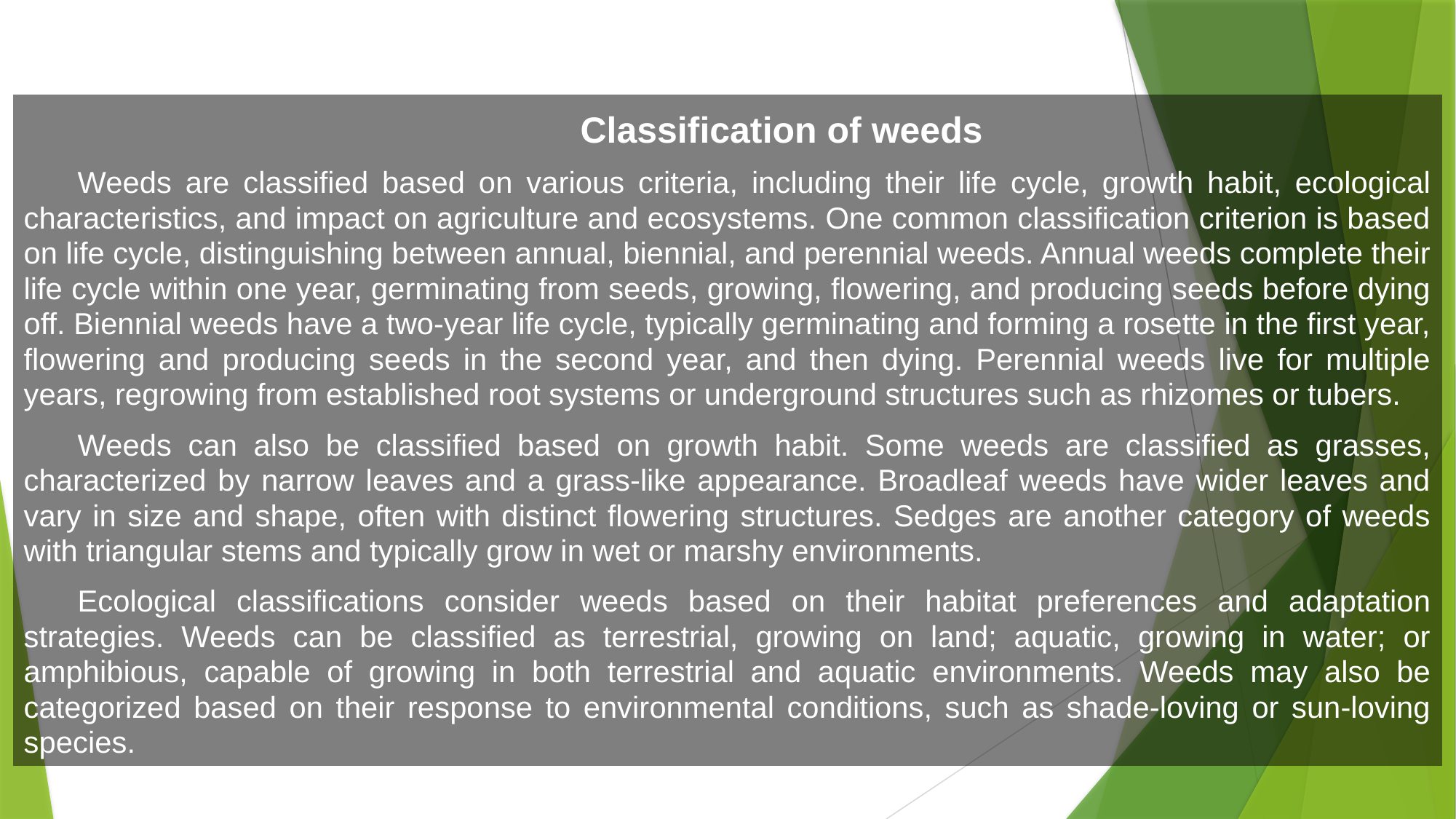

Classification of weeds
Weeds are classified based on various criteria, including their life cycle, growth habit, ecological characteristics, and impact on agriculture and ecosystems. One common classification criterion is based on life cycle, distinguishing between annual, biennial, and perennial weeds. Annual weeds complete their life cycle within one year, germinating from seeds, growing, flowering, and producing seeds before dying off. Biennial weeds have a two-year life cycle, typically germinating and forming a rosette in the first year, flowering and producing seeds in the second year, and then dying. Perennial weeds live for multiple years, regrowing from established root systems or underground structures such as rhizomes or tubers.
Weeds can also be classified based on growth habit. Some weeds are classified as grasses, characterized by narrow leaves and a grass-like appearance. Broadleaf weeds have wider leaves and vary in size and shape, often with distinct flowering structures. Sedges are another category of weeds with triangular stems and typically grow in wet or marshy environments.
Ecological classifications consider weeds based on their habitat preferences and adaptation strategies. Weeds can be classified as terrestrial, growing on land; aquatic, growing in water; or amphibious, capable of growing in both terrestrial and aquatic environments. Weeds may also be categorized based on their response to environmental conditions, such as shade-loving or sun-loving species.